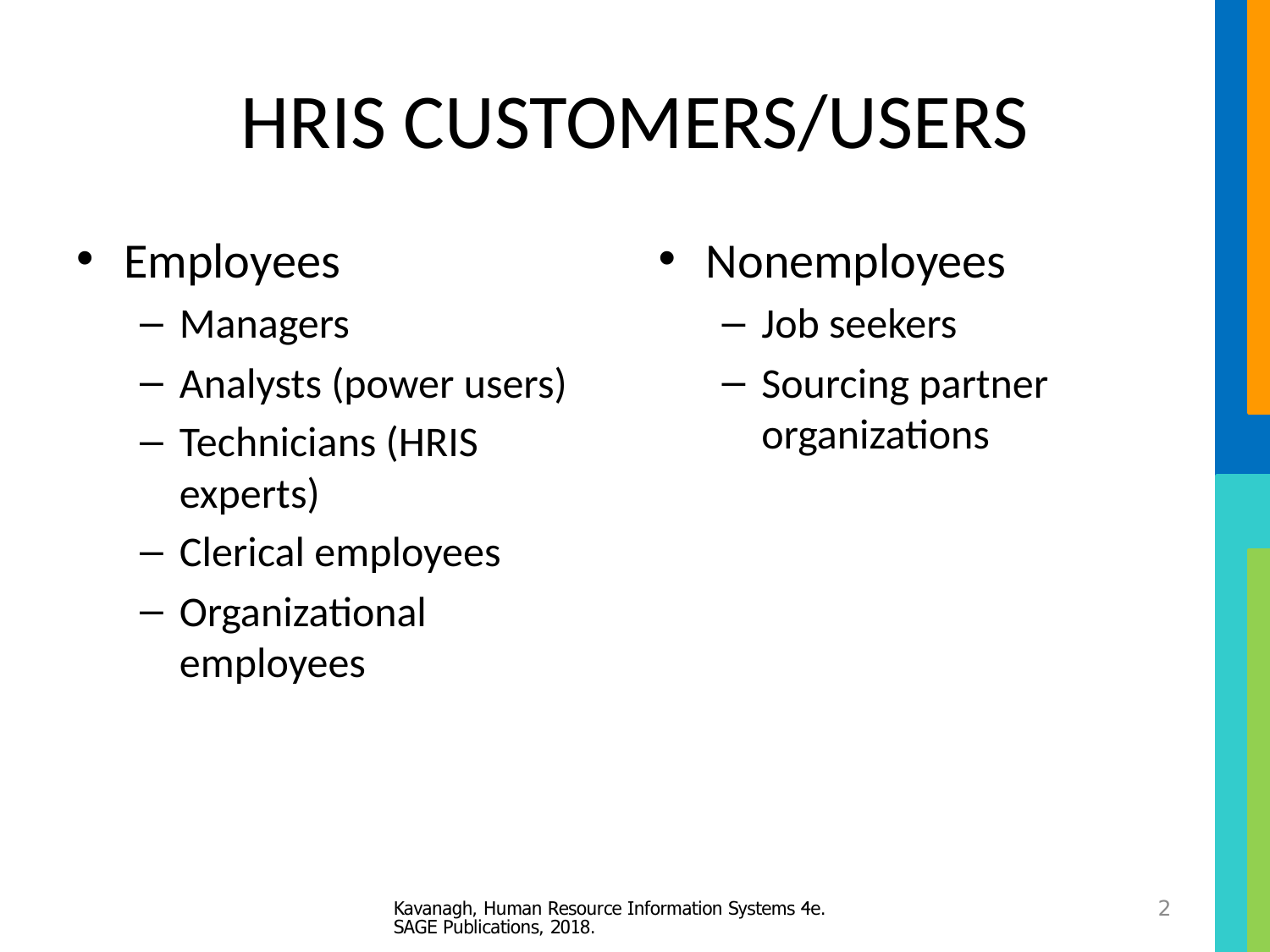

# HRIS CUSTOMERS/USERS
Employees
Managers
Analysts (power users)
Technicians (HRIS experts)
Clerical employees
Organizational employees
Nonemployees
Job seekers
Sourcing partner organizations

Kavanagh, Human Resource Information Systems 4e. SAGE Publications, 2018.
2